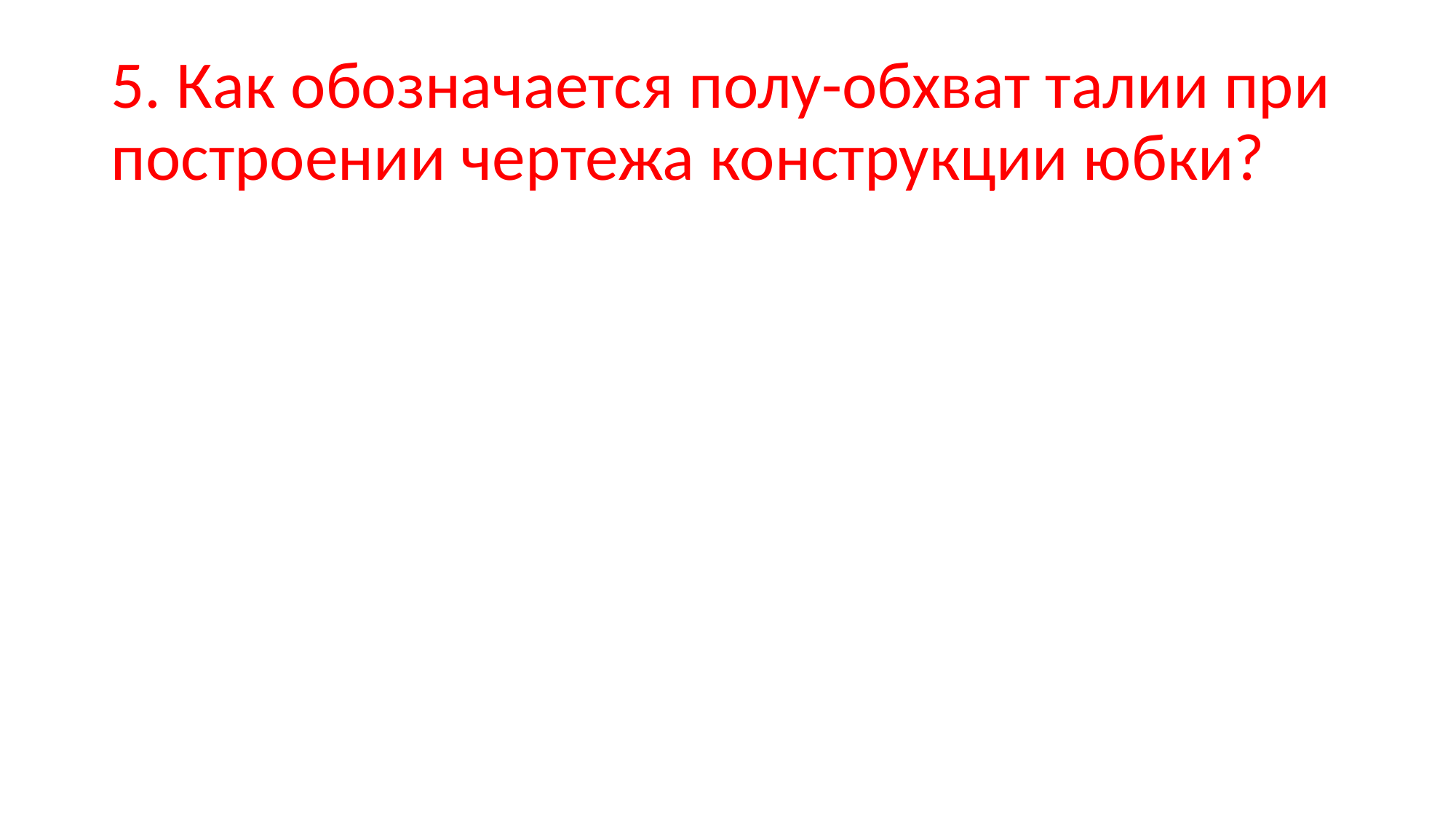

# 5. Как обозначается полу-обхват талии при построении чертежа конструкции юбки?